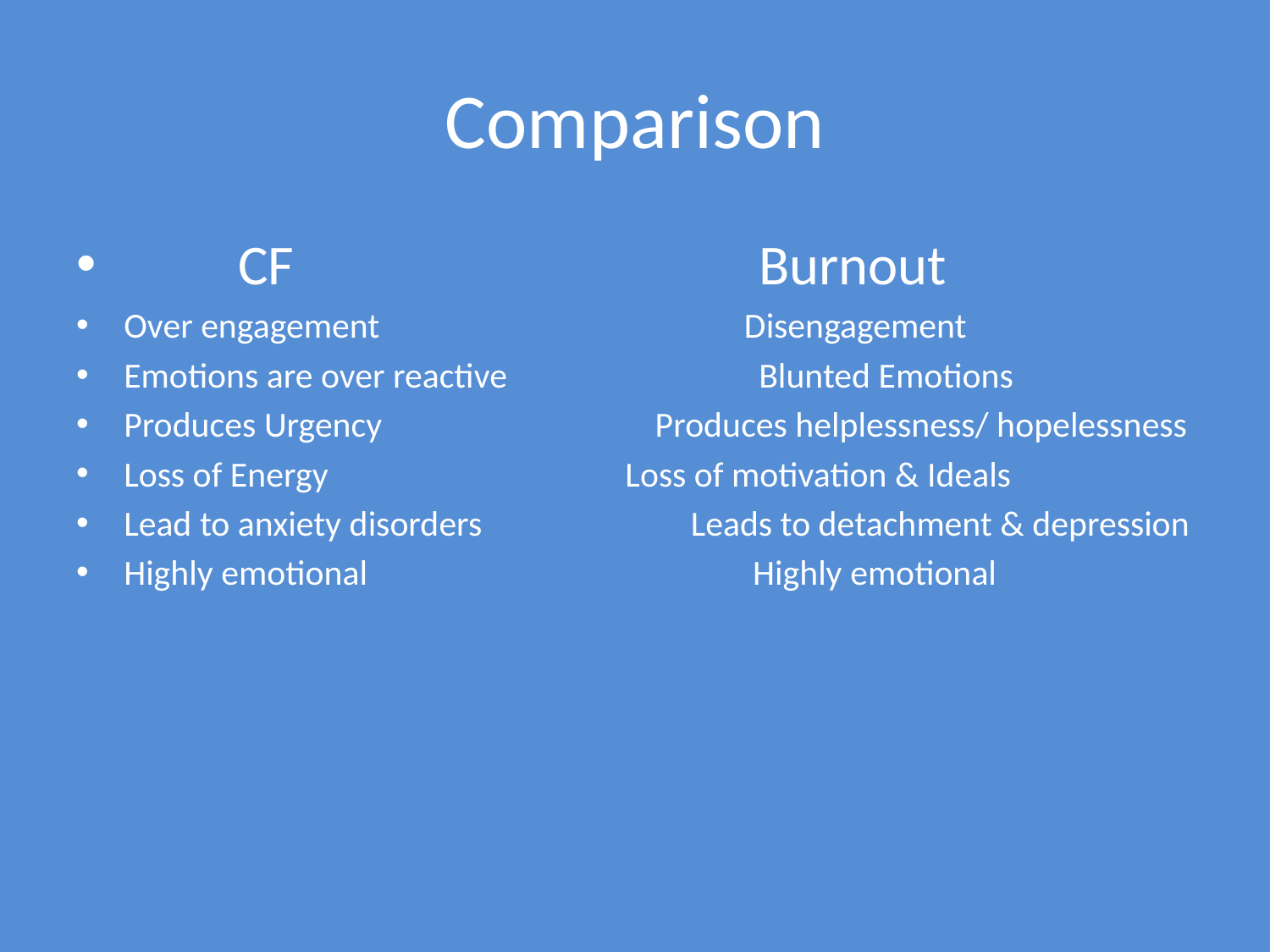

# Comparison
         CF				Burnout
Over engagement		              Disengagement
Emotions are over reactive	 	Blunted Emotions
Produces Urgency                                  Produces helplessness/ hopelessness
Loss of Energy 		               Loss of motivation & Ideals
Lead to anxiety disorders                          Leads to detachment & depression
Highly emotional                                                Highly emotional